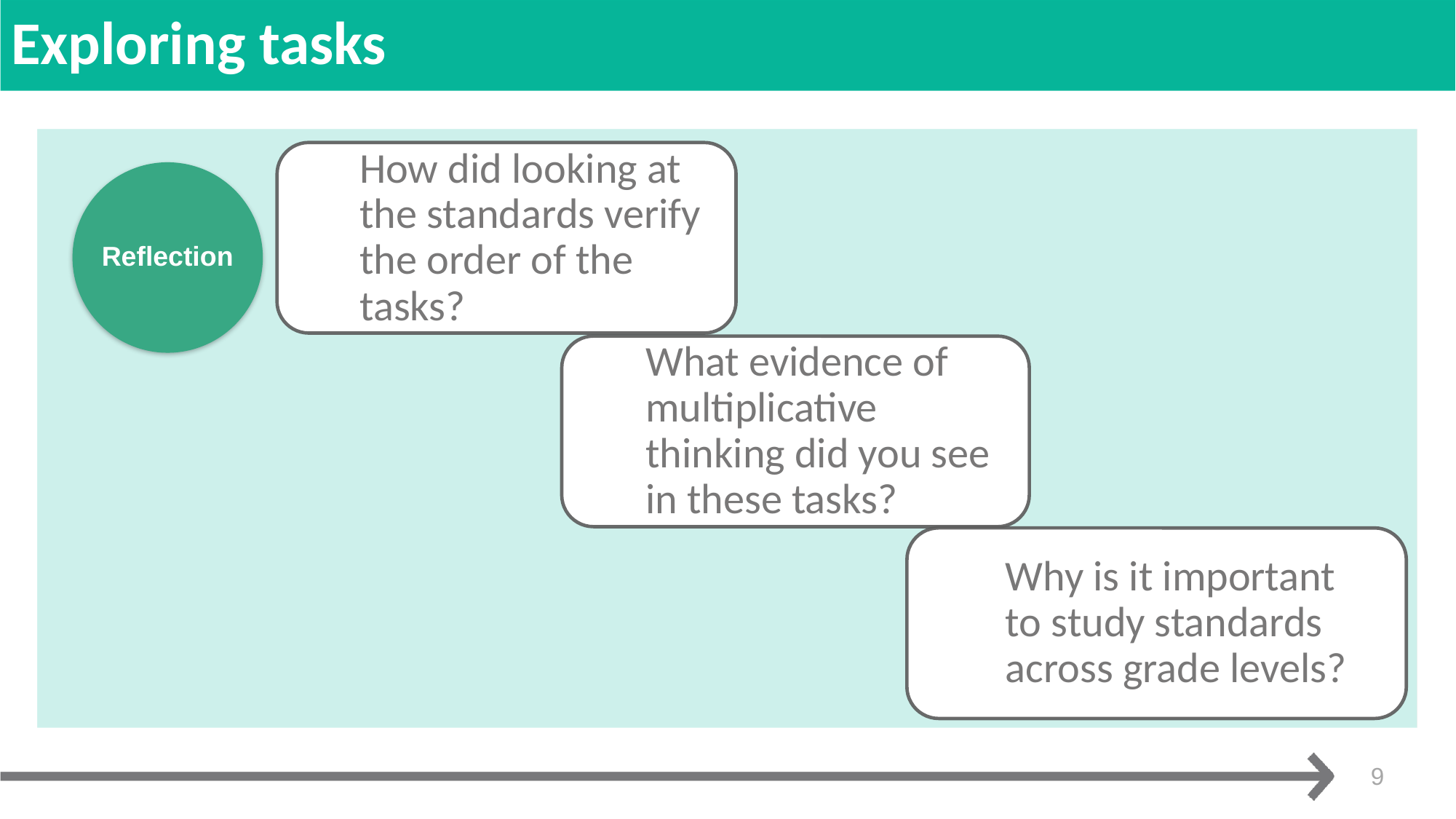

# Exploring tasks
How did looking at the standards verify the order of the tasks?
What evidence of multiplicative thinking did you see in these tasks?
Why is it important to study standards across grade levels?
Reflection
9